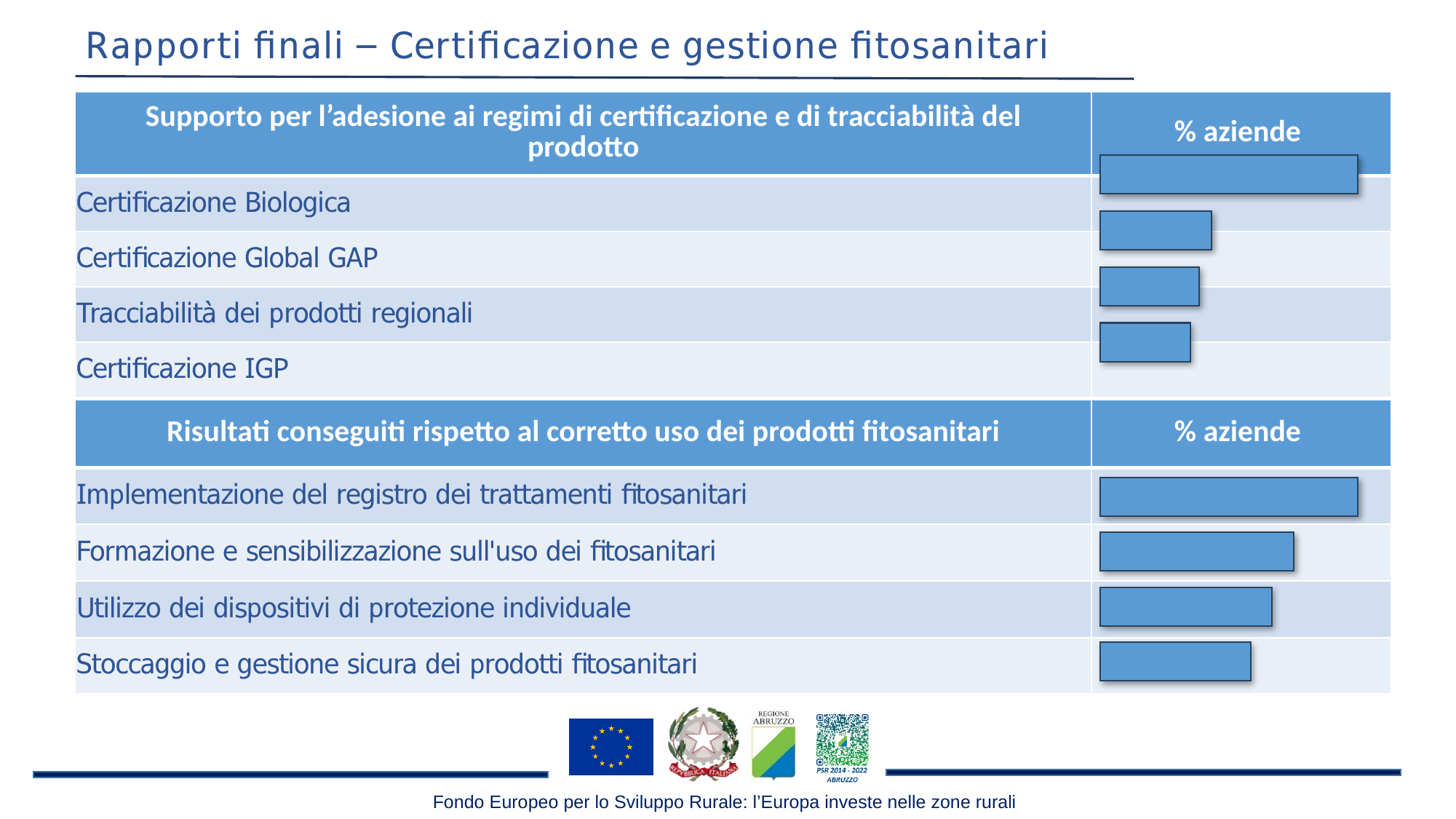

Rapporti finali – Certificazione e gestione fitosanitari
| Supporto per l’adesione ai regimi di certificazione e di tracciabilità del prodotto | % aziende |
| --- | --- |
| Certificazione Biologica |  |
| Certificazione Global GAP |  |
| Tracciabilità dei prodotti regionali |  |
| Certificazione IGP |  |

| Risultati conseguiti rispetto al corretto uso dei prodotti fitosanitari | % aziende |
| --- | --- |
| Implementazione del registro dei trattamenti fitosanitari |  |
| Formazione e sensibilizzazione sull'uso dei fitosanitari |  |
| Utilizzo dei dispositivi di protezione individuale |  |
| Stoccaggio e gestione sicura dei prodotti fitosanitari |  |